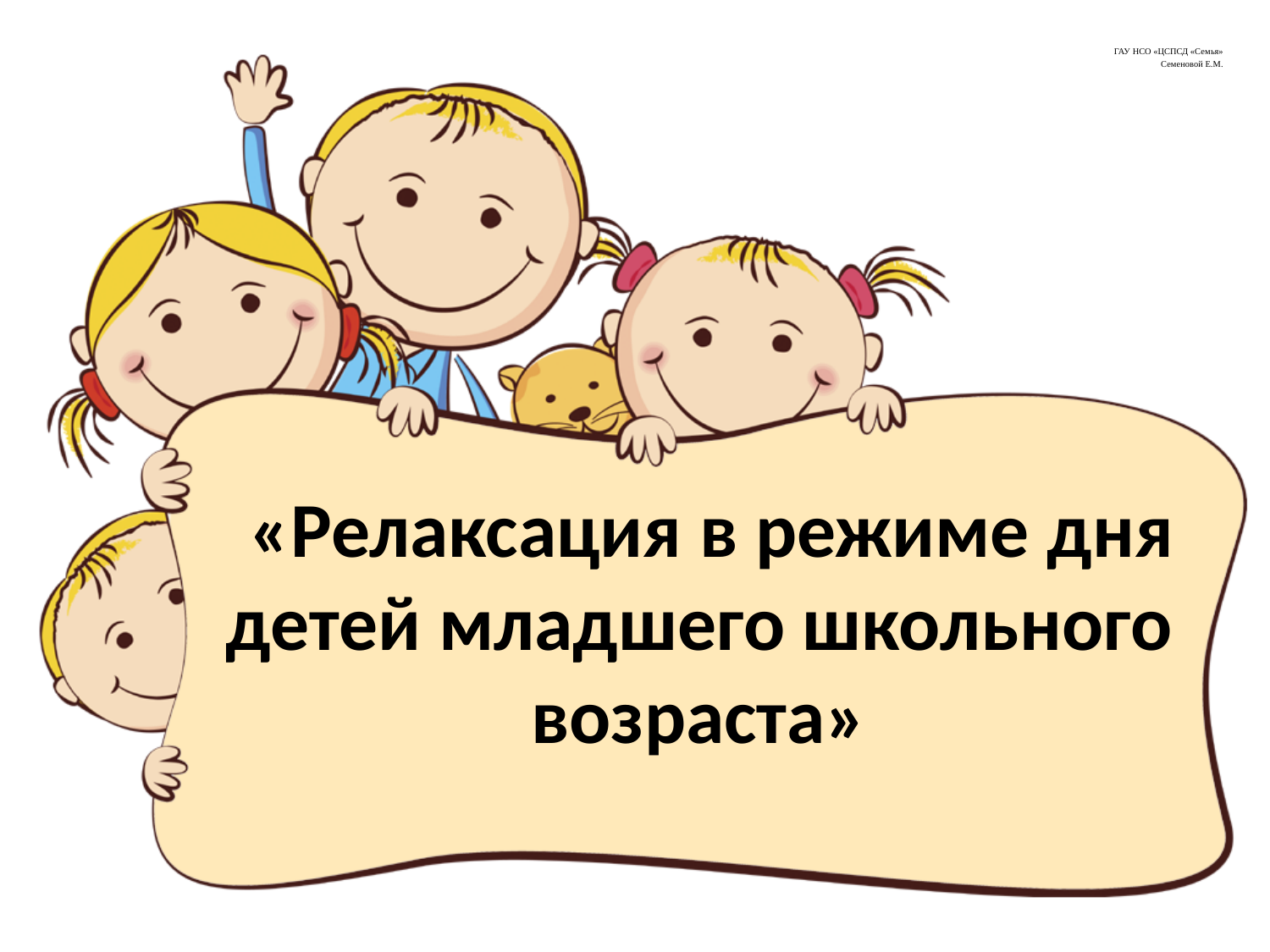

ГАУ НСО «ЦСПСД «Семья»
Семеновой Е.М.
# «Релаксация в режиме дня детей младшего школьного возраста»